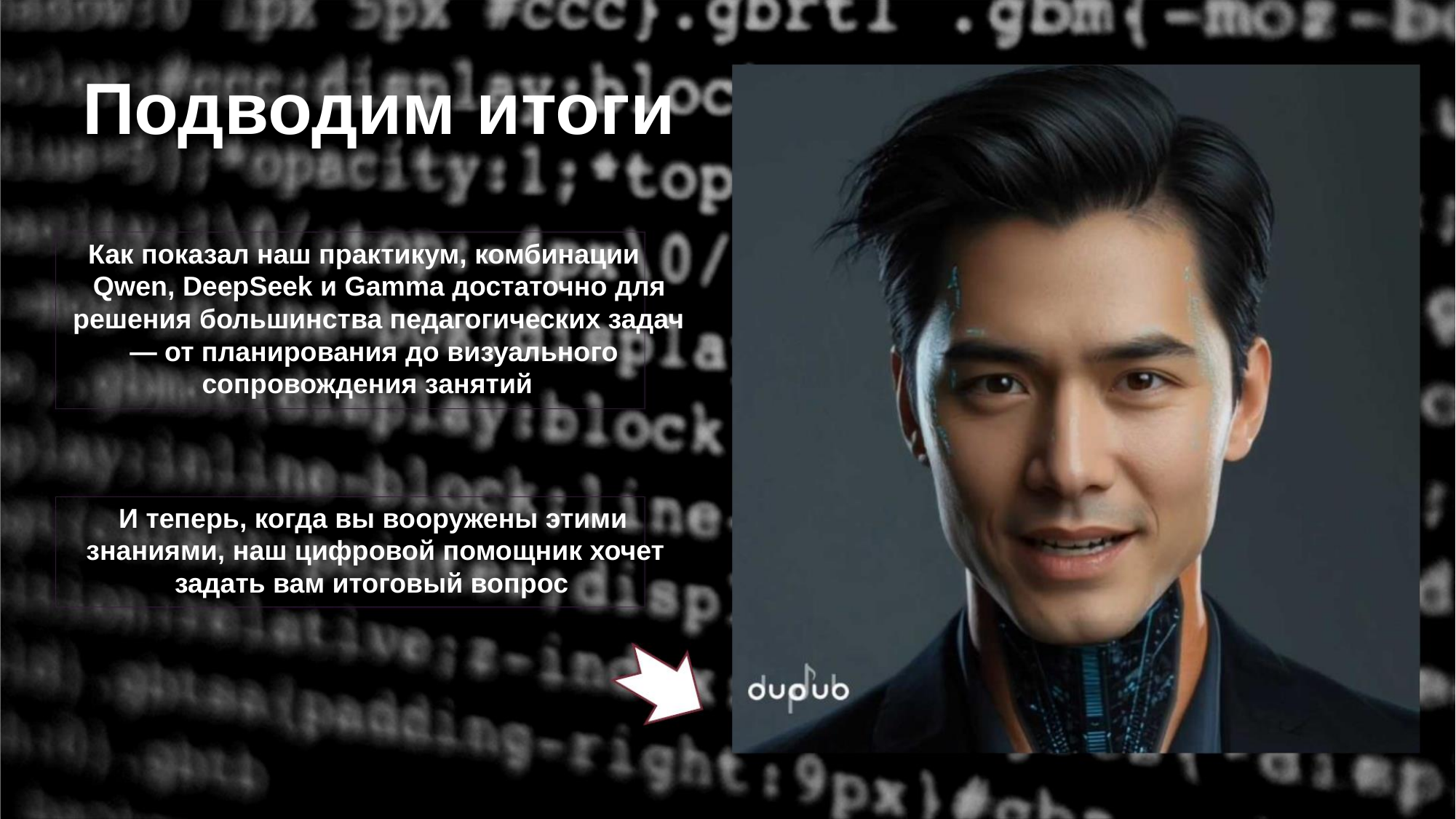

Подводим итоги
Как показал наш практикум, комбинации
Qwen, DeepSeek и Gamma достаточно для
решения большинства педагогических задач
— от планирования до визуального
сопровождения занятий
И теперь, когда вы вооружены этими
знаниями, наш цифровой помощник хочет
задать вам итоговый вопрос